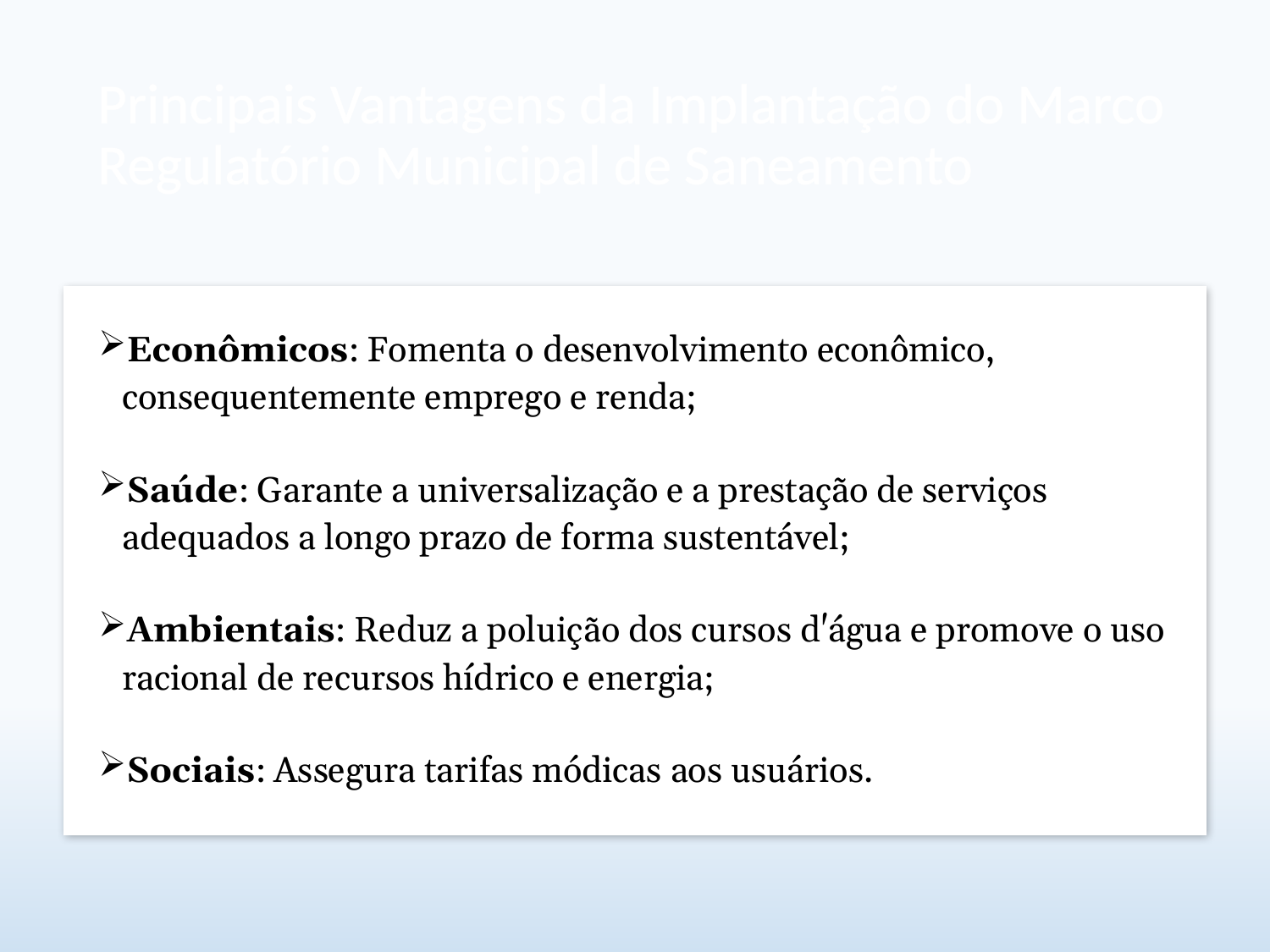

# Principais Vantagens da Implantação do Marco Regulatório Municipal de Saneamento
Econômicos: Fomenta o desenvolvimento econômico, consequentemente emprego e renda;
Saúde: Garante a universalização e a prestação de serviços adequados a longo prazo de forma sustentável;
Ambientais: Reduz a poluição dos cursos d'água e promove o uso racional de recursos hídrico e energia;
Sociais: Assegura tarifas módicas aos usuários.